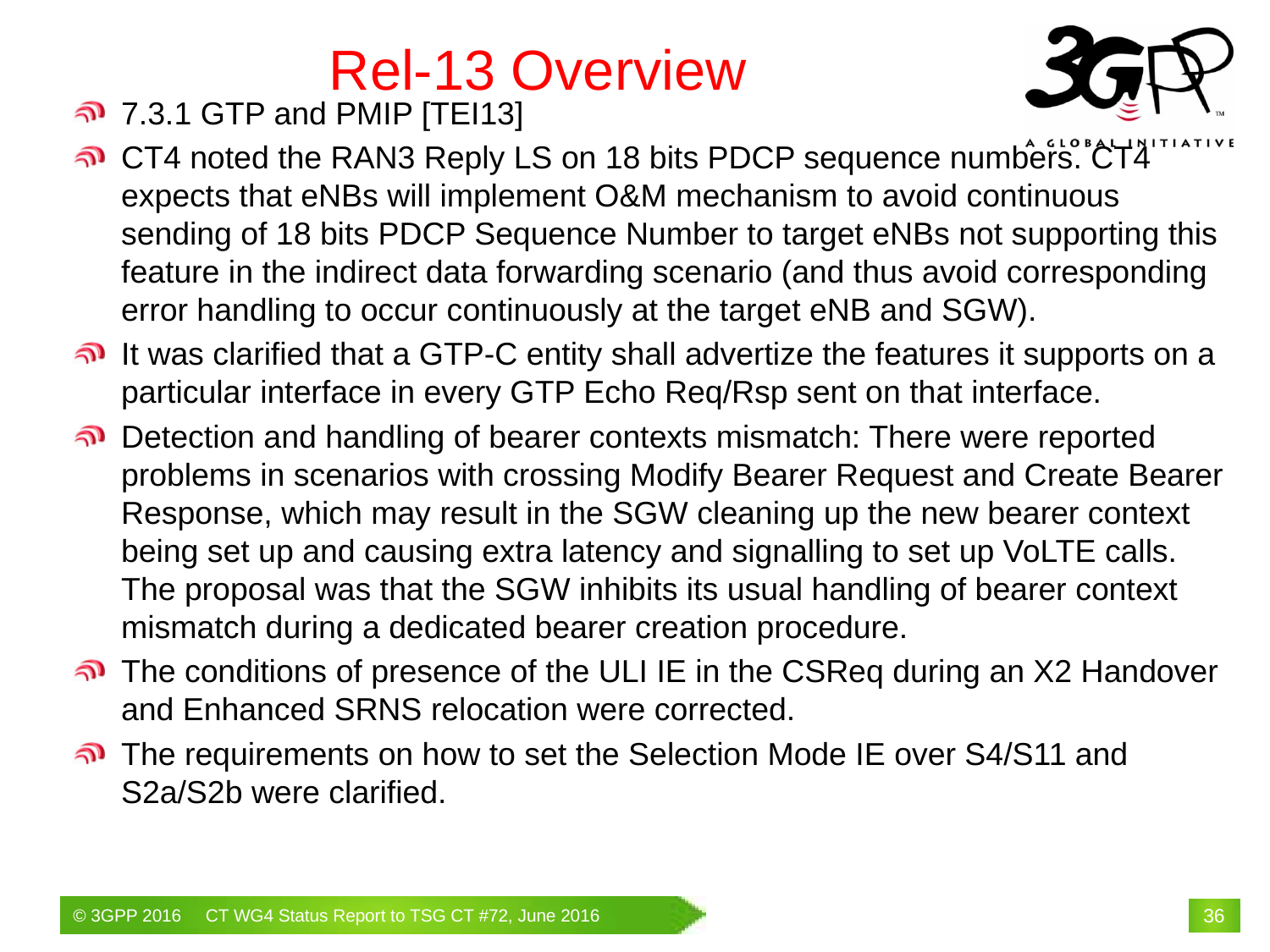

# Rel-13 Overview
7.3.1 GTP and PMIP [TEI13]
CT4 noted the RAN3 Reply LS on 18 bits PDCP sequence numbers. CT4 expects that eNBs will implement O&M mechanism to avoid continuous sending of 18 bits PDCP Sequence Number to target eNBs not supporting this feature in the indirect data forwarding scenario (and thus avoid corresponding error handling to occur continuously at the target eNB and SGW).
It was clarified that a GTP-C entity shall advertize the features it supports on a particular interface in every GTP Echo Req/Rsp sent on that interface.
Detection and handling of bearer contexts mismatch: There were reported problems in scenarios with crossing Modify Bearer Request and Create Bearer Response, which may result in the SGW cleaning up the new bearer context being set up and causing extra latency and signalling to set up VoLTE calls. The proposal was that the SGW inhibits its usual handling of bearer context mismatch during a dedicated bearer creation procedure.
The conditions of presence of the ULI IE in the CSReq during an X2 Handover and Enhanced SRNS relocation were corrected.
The requirements on how to set the Selection Mode IE over S4/S11 and S2a/S2b were clarified.